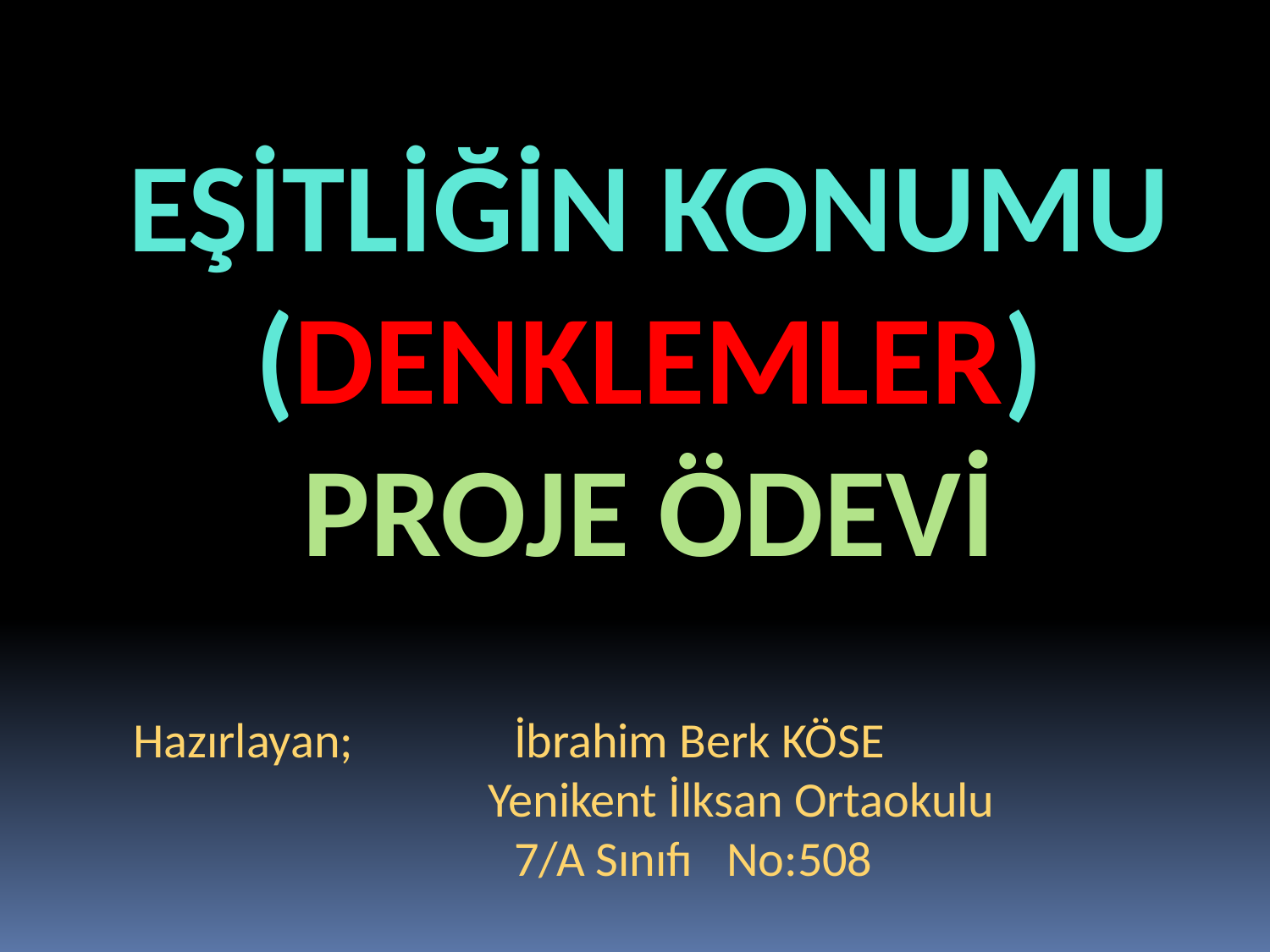

# Eşİtlİğİn Konumu (Denklemler) Proje Ödevi
Hazırlayan;		İbrahim Berk KÖSE
		         Yenikent İlksan Ortaokulu
			7/A Sınıfı   No:508